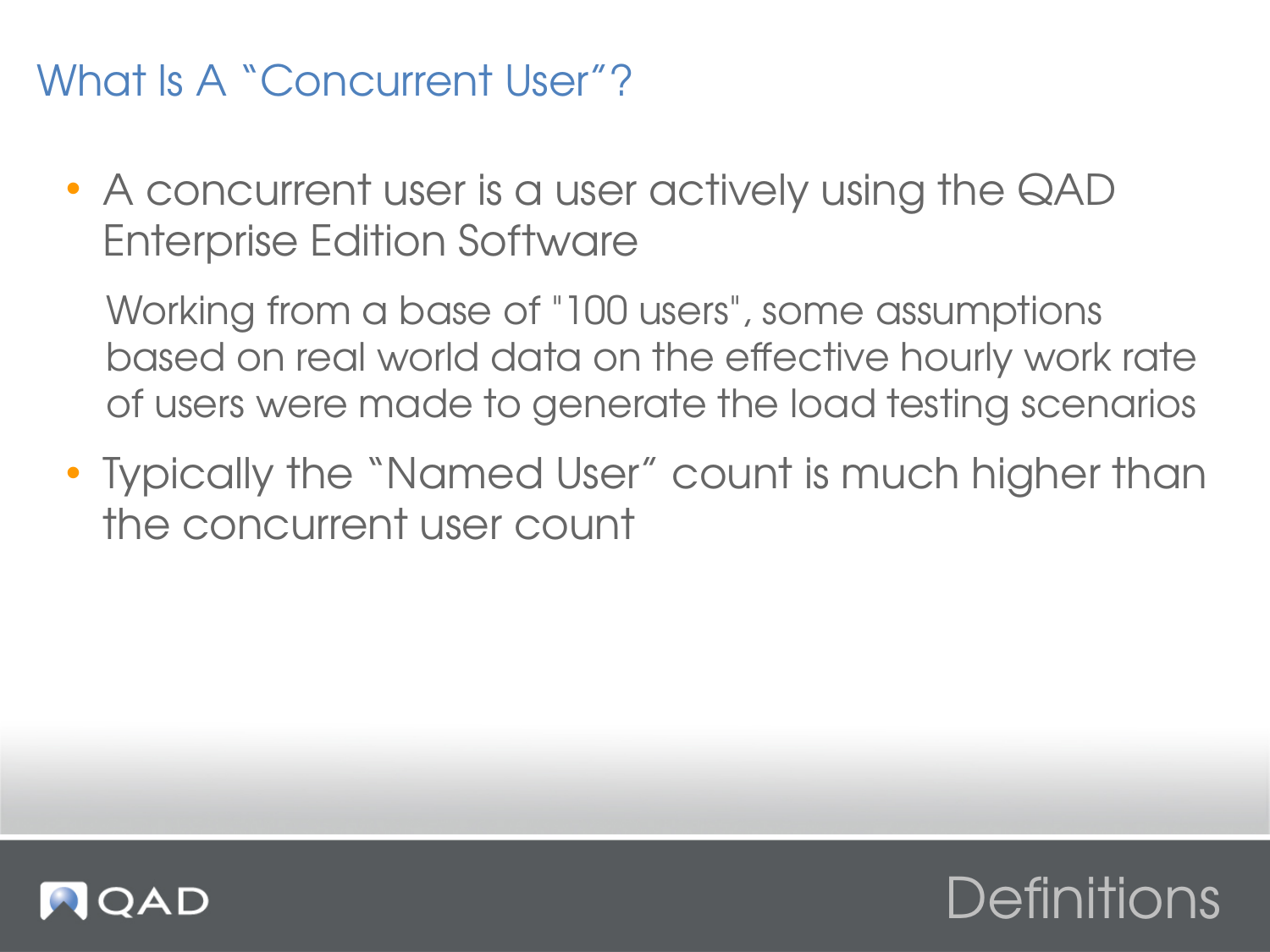

What Is A “Concurrent User”?
A concurrent user is a user actively using the QAD Enterprise Edition Software
Working from a base of "100 users", some assumptions based on real world data on the effective hourly work rate of users were made to generate the load testing scenarios
Typically the “Named User” count is much higher than the concurrent user count
# Definitions